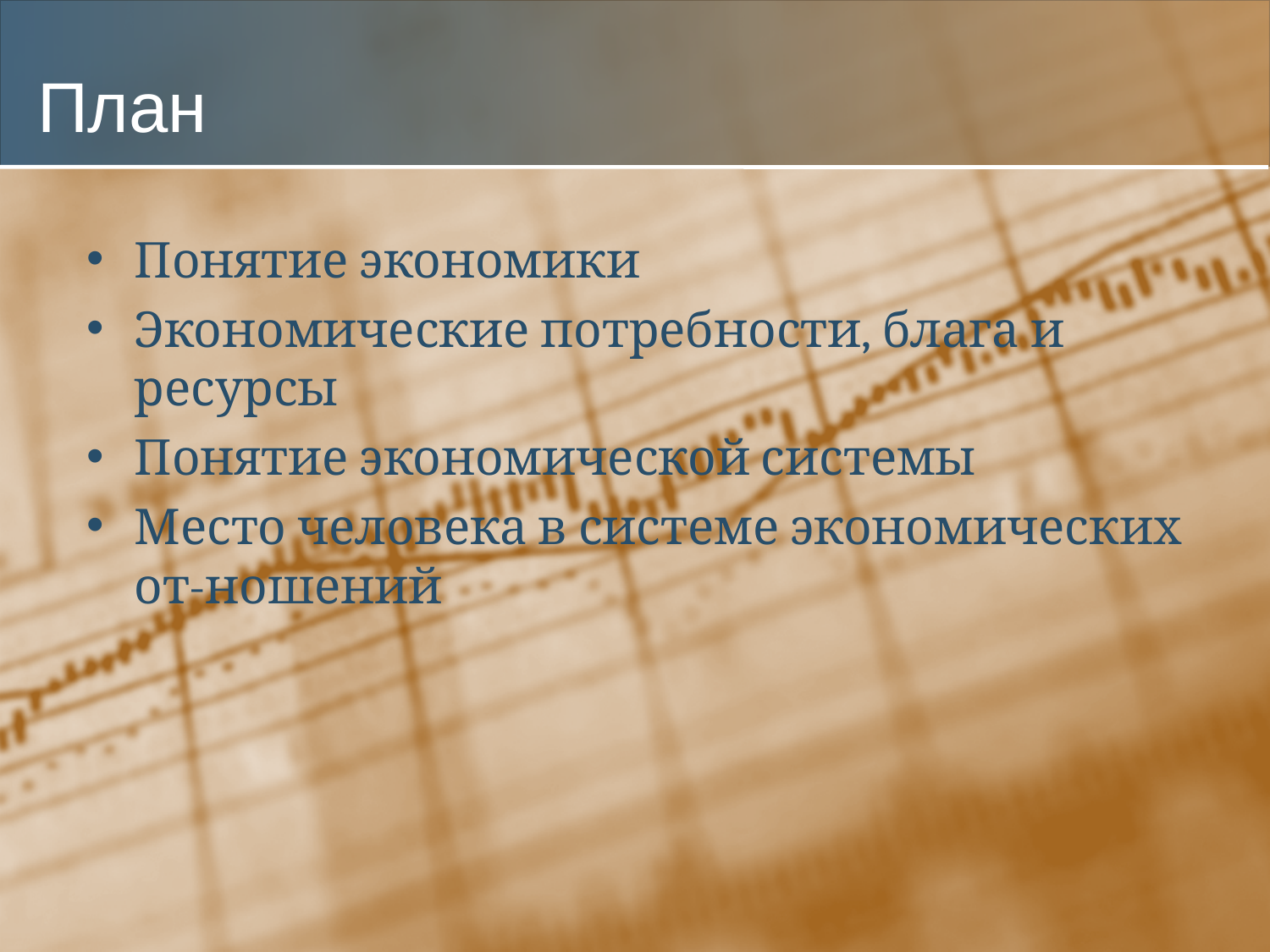

# План
Понятие экономики
Экономические потребности, блага и ресурсы
Понятие экономической системы
Место человека в системе экономических от-ношений